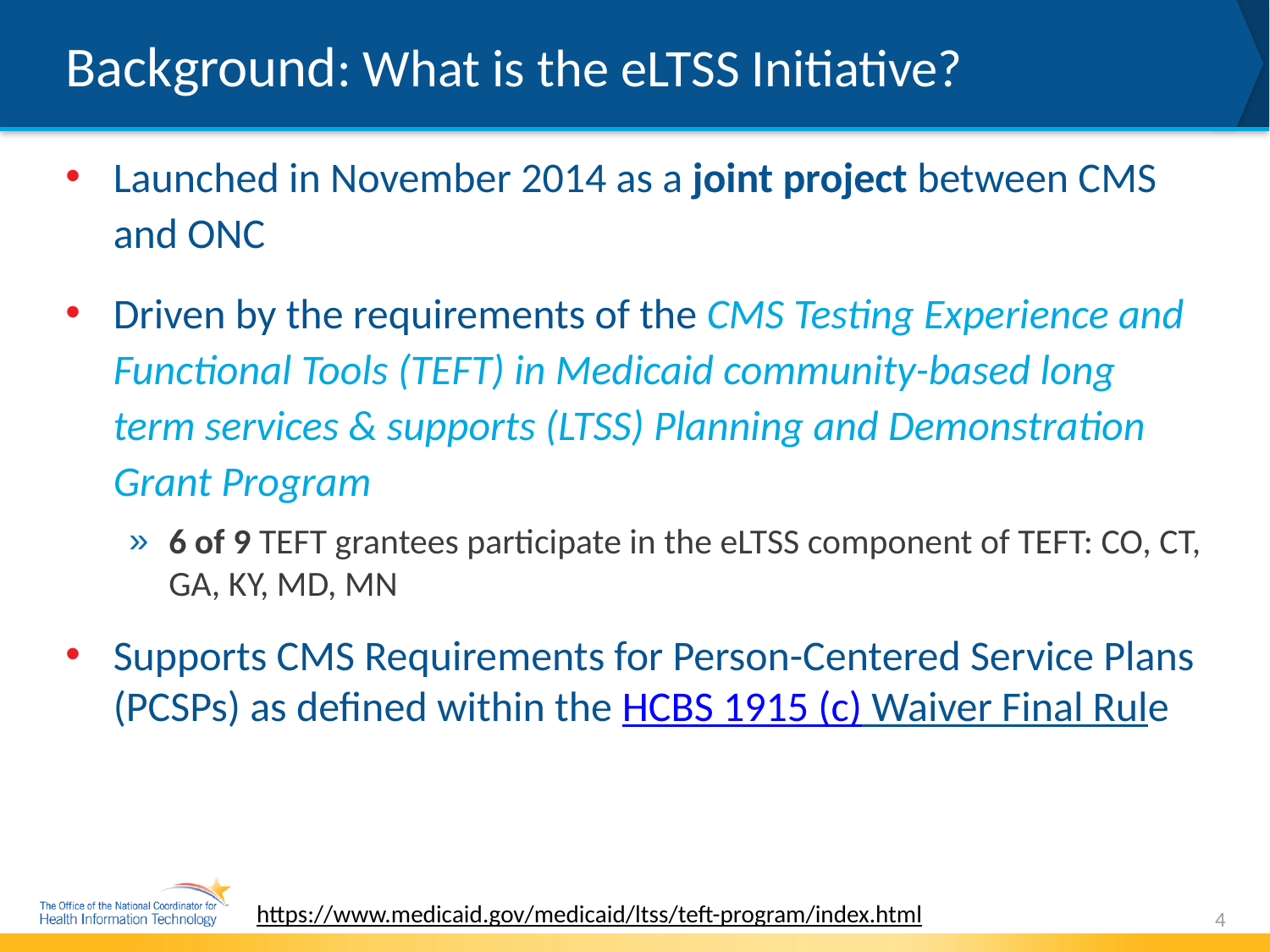

# Background: What is the eLTSS Initiative?
Launched in November 2014 as a joint project between CMS and ONC
Driven by the requirements of the CMS Testing Experience and Functional Tools (TEFT) in Medicaid community-based long term services & supports (LTSS) Planning and Demonstration Grant Program
6 of 9 TEFT grantees participate in the eLTSS component of TEFT: CO, CT, GA, KY, MD, MN
Supports CMS Requirements for Person-Centered Service Plans (PCSPs) as defined within the HCBS 1915 (c) Waiver Final Rule

https://www.medicaid.gov/medicaid/ltss/teft-program/index.html
4